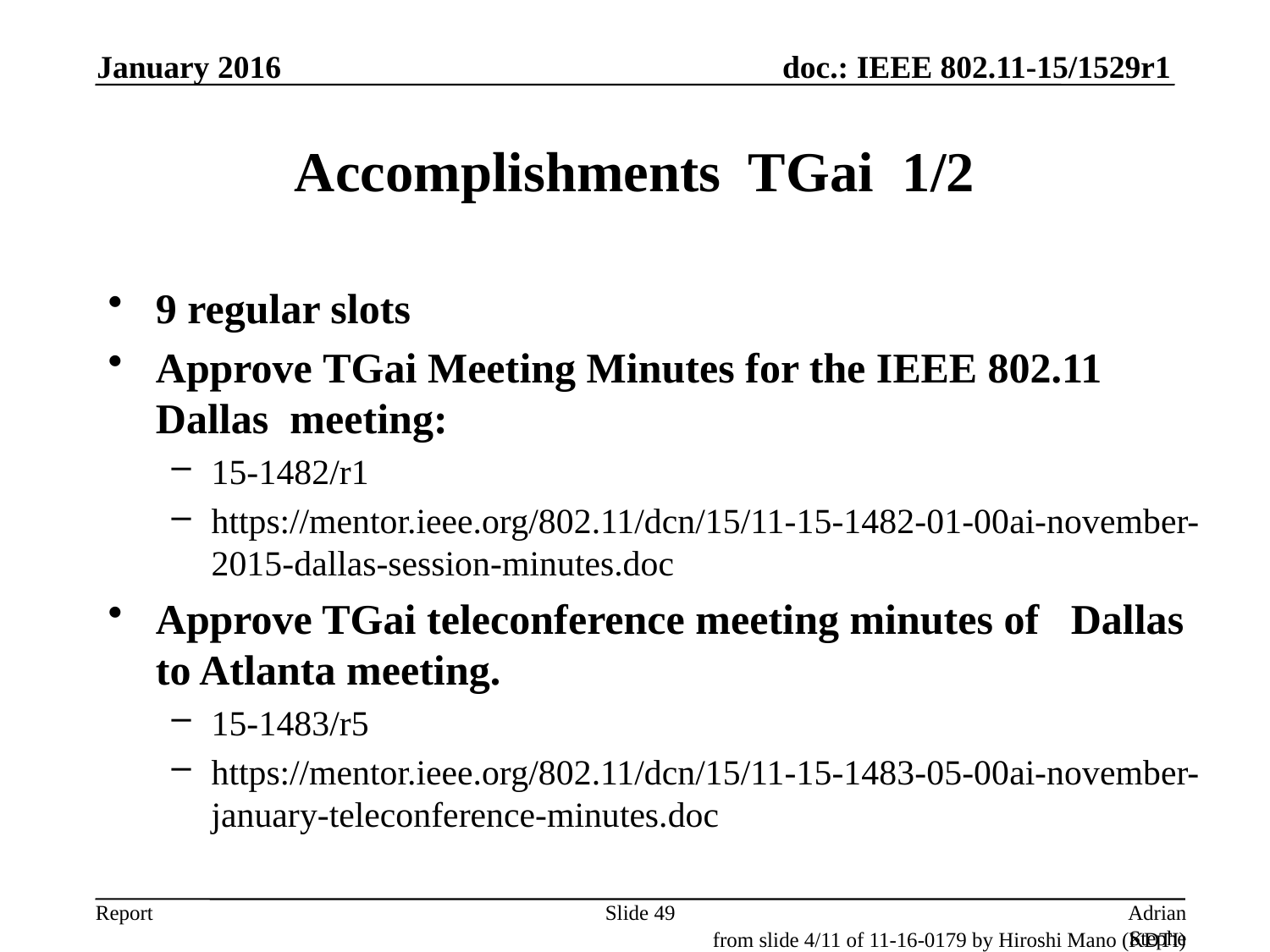

January 2016
# Accomplishments  TGai  1/2
9 regular slots
Approve TGai Meeting Minutes for the IEEE 802.11 Dallas  meeting:
15-1482/r1
https://mentor.ieee.org/802.11/dcn/15/11-15-1482-01-00ai-november-2015-dallas-session-minutes.doc
Approve TGai teleconference meeting minutes of   Dallas to Atlanta meeting.
15-1483/r5
https://mentor.ieee.org/802.11/dcn/15/11-15-1483-05-00ai-november-january-teleconference-minutes.doc

Slide 49
Adrian Stephens, Intel Corporation
from slide 4/11 of 11-16-0179 by Hiroshi Mano (KDTI)